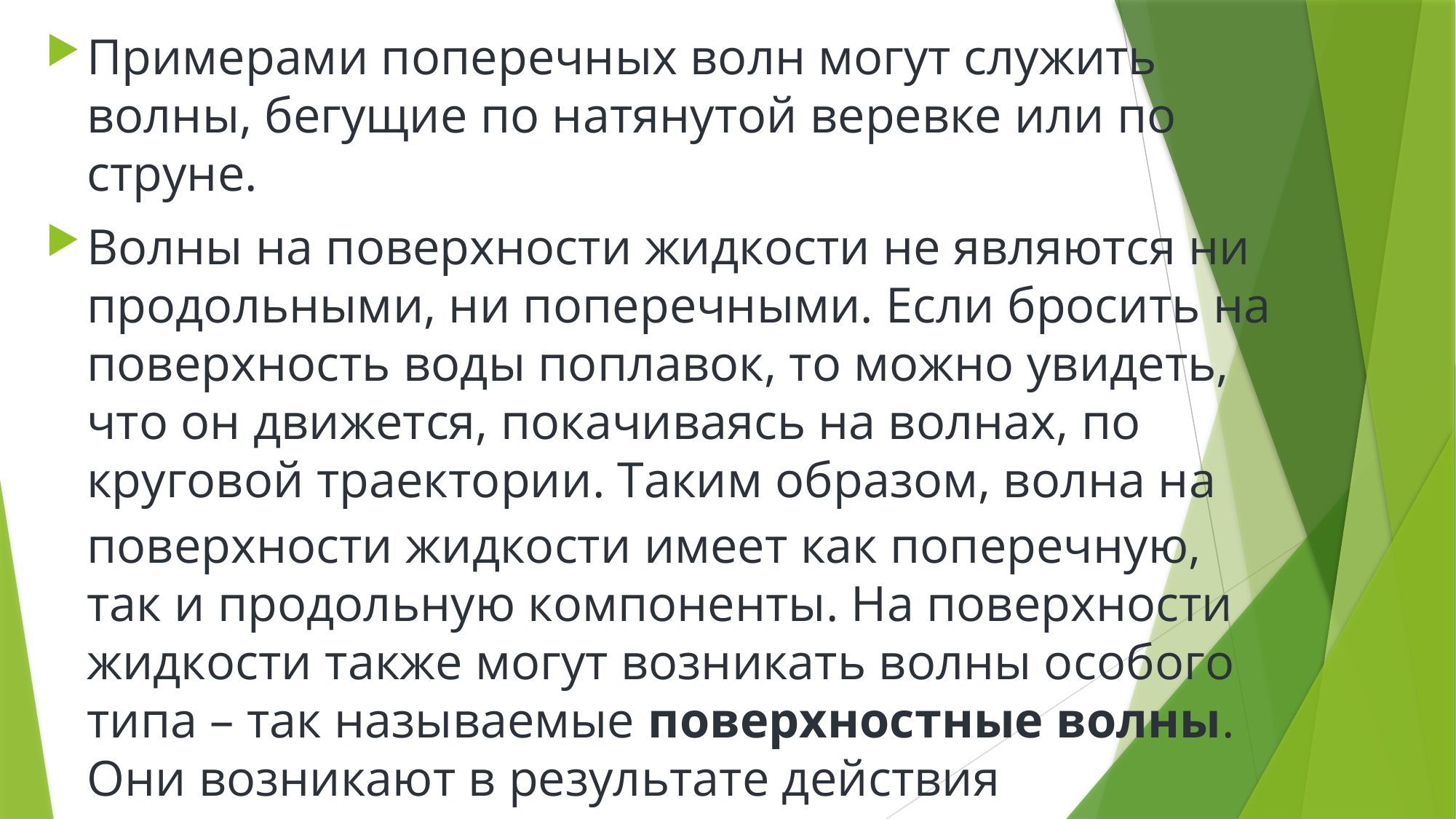

Примерами поперечных волн могут служить волны, бегущие по натянутой веревке или по струне.
Волны на поверхности жидкости не являются ни продольными, ни поперечными. Если бросить на поверхность воды поплавок, то можно увидеть, что он движется, покачиваясь на волнах, по круговой траектории. Таким образом, волна на поверхности жидкости имеет как поперечную, так и продольную компоненты. На поверхности жидкости также могут возникать волны особого типа – так называемые поверхностные волны. Они возникают в результате действия силы тяжести и силы поверхностного натяжения.